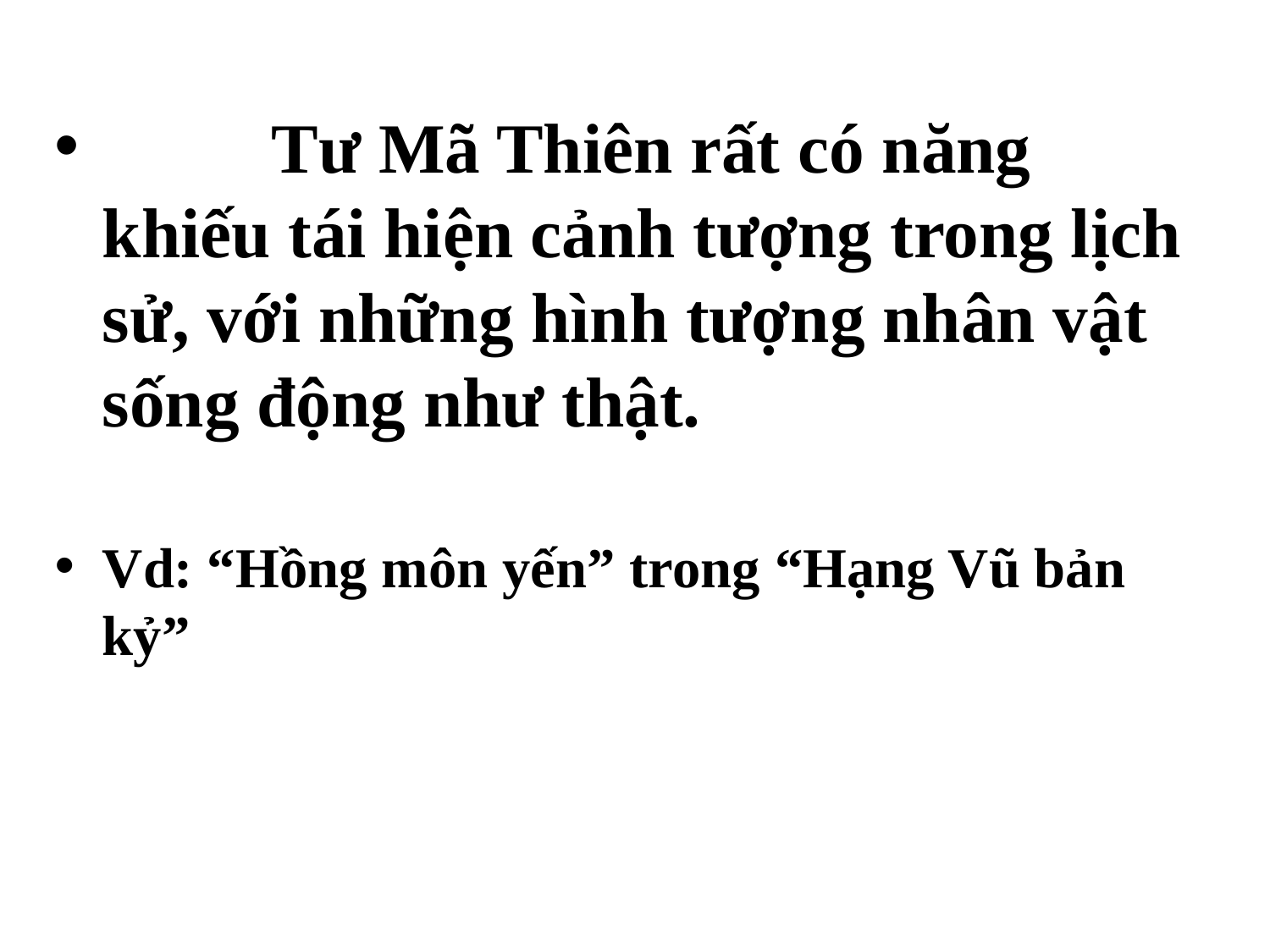

Tư Mã Thiên rất có năng khiếu tái hiện cảnh tượng trong lịch sử, với những hình tượng nhân vật sống động như thật.

Vd: “Hồng môn yến” trong “Hạng Vũ bản kỷ”